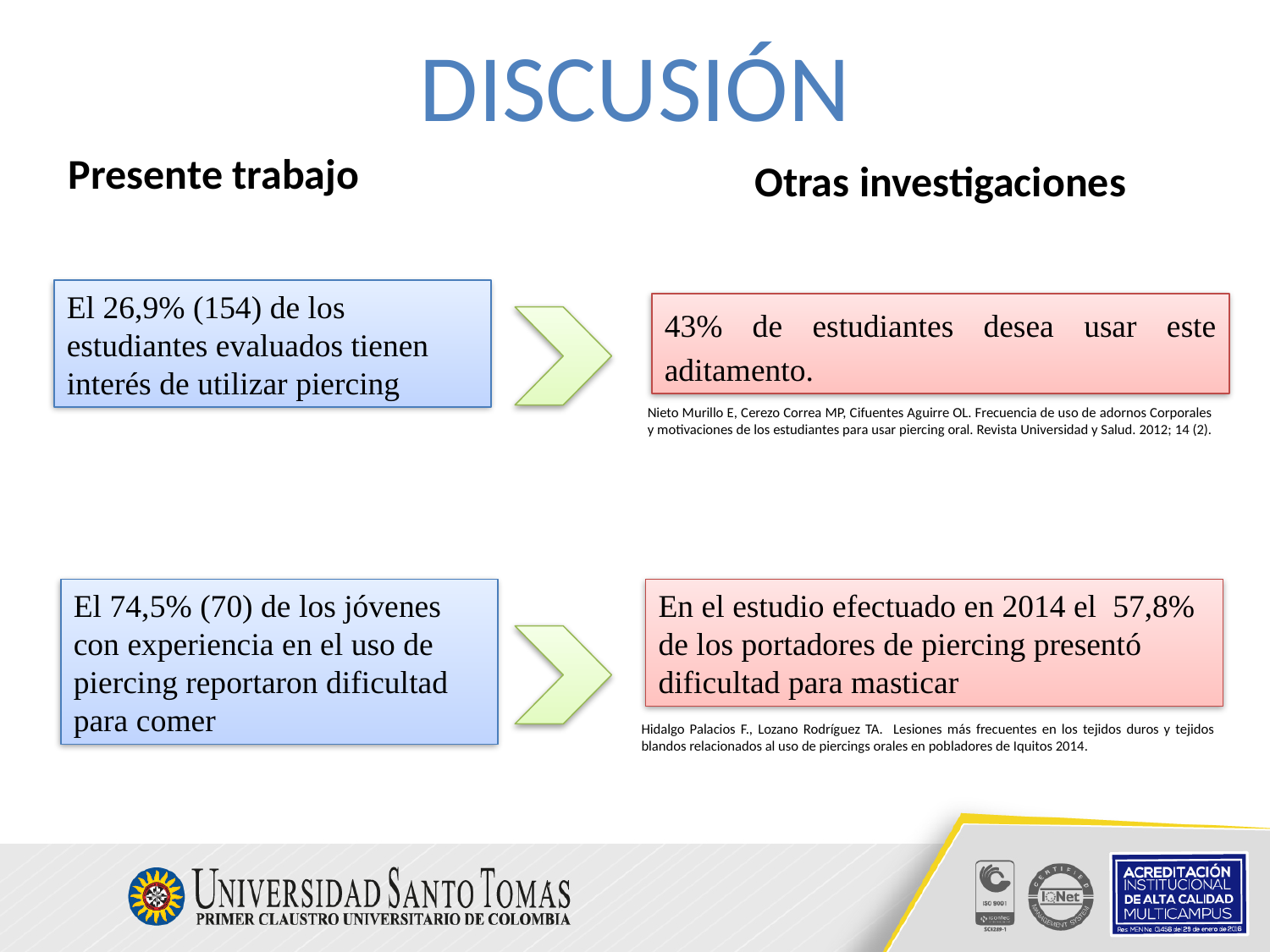

DISCUSIÓN
Presente trabajo
Otras investigaciones
El 26,9% (154) de los estudiantes evaluados tienen interés de utilizar piercing
43% de estudiantes desea usar este aditamento.

Nieto Murillo E, Cerezo Correa MP, Cifuentes Aguirre OL. Frecuencia de uso de adornos Corporales y motivaciones de los estudiantes para usar piercing oral. Revista Universidad y Salud. 2012; 14 (2).
El 74,5% (70) de los jóvenes con experiencia en el uso de piercing reportaron dificultad para comer
En el estudio efectuado en 2014 el  57,8% de los portadores de piercing presentó dificultad para masticar

Hidalgo Palacios F., Lozano Rodríguez TA.  Lesiones más frecuentes en los tejidos duros y tejidos blandos relacionados al uso de piercings orales en pobladores de Iquitos 2014.